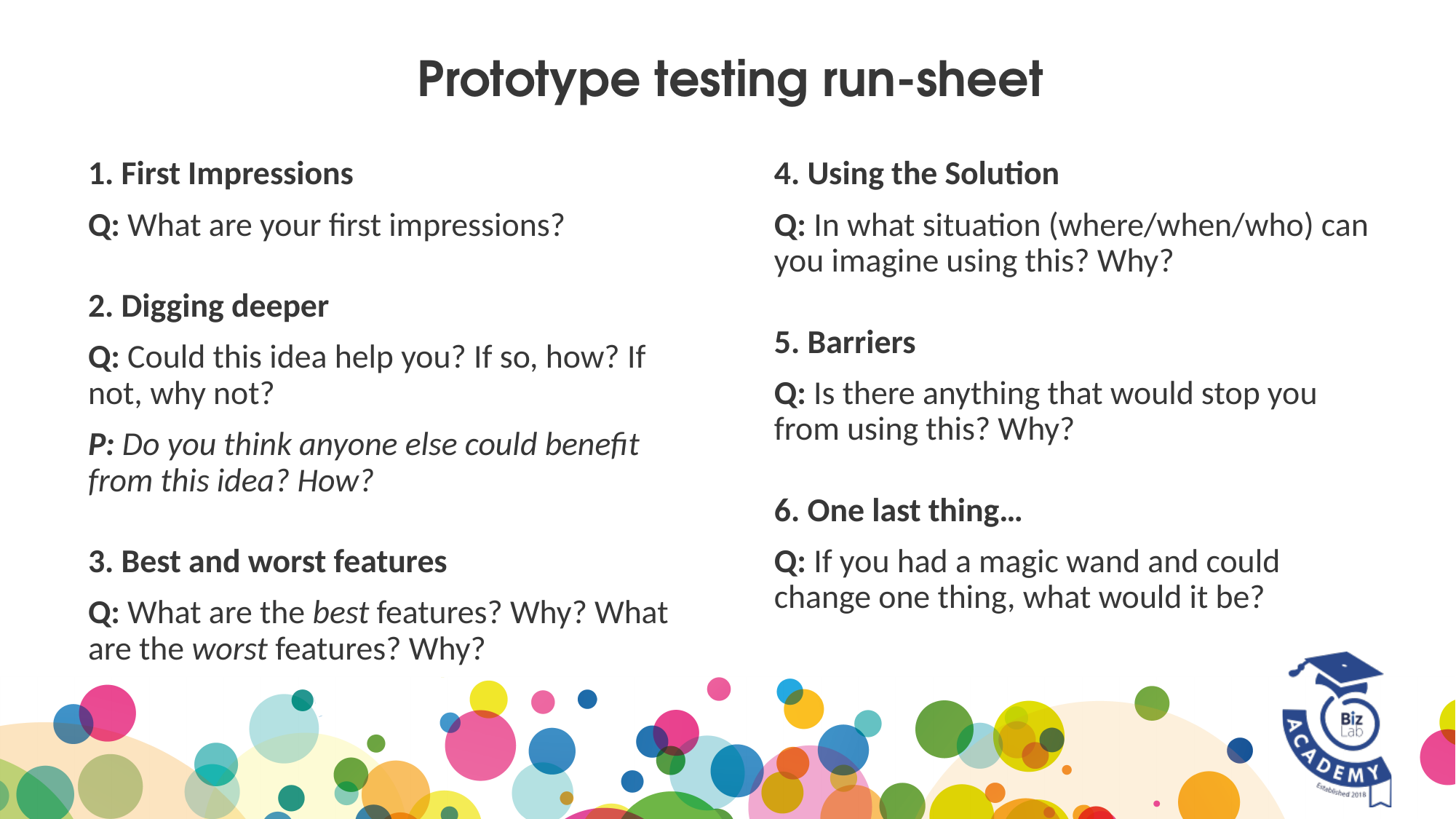

# Prototype testing run-sheet
1. First Impressions
Q: What are your first impressions?

2. Digging deeper
Q: Could this idea help you? If so, how? If not, why not?
P: Do you think anyone else could benefit from this idea? How?

3. Best and worst features
Q: What are the best features? Why? What are the worst features? Why?

4. Using the Solution
Q: In what situation (where/when/who) can you imagine using this? Why?

5. Barriers
Q: Is there anything that would stop you from using this? Why?

6. One last thing…
Q: If you had a magic wand and could change one thing, what would it be?